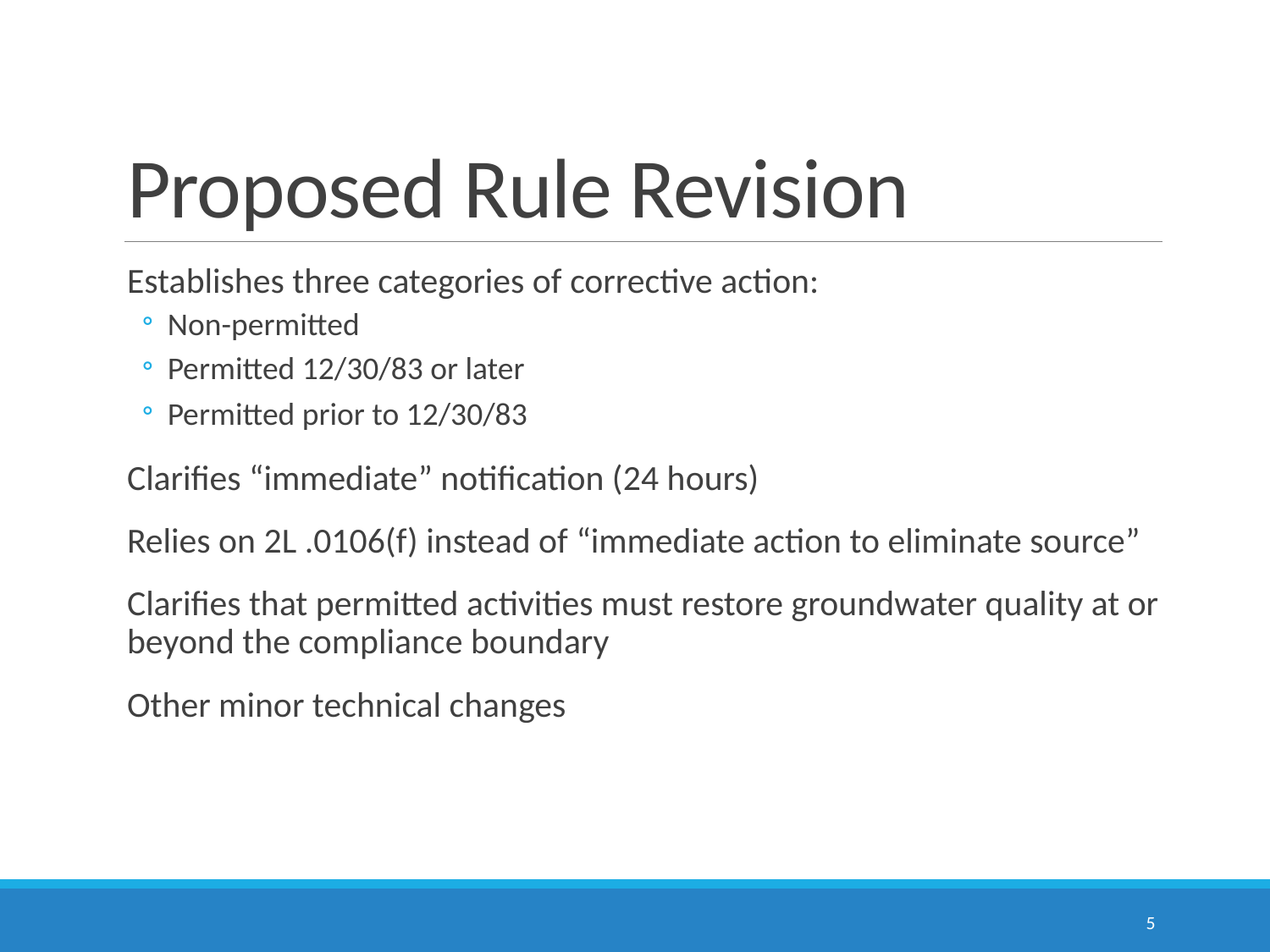

# Proposed Rule Revision
Establishes three categories of corrective action:
Non-permitted
Permitted 12/30/83 or later
Permitted prior to 12/30/83
Clarifies “immediate” notification (24 hours)
Relies on 2L .0106(f) instead of “immediate action to eliminate source”
Clarifies that permitted activities must restore groundwater quality at or beyond the compliance boundary
Other minor technical changes
5